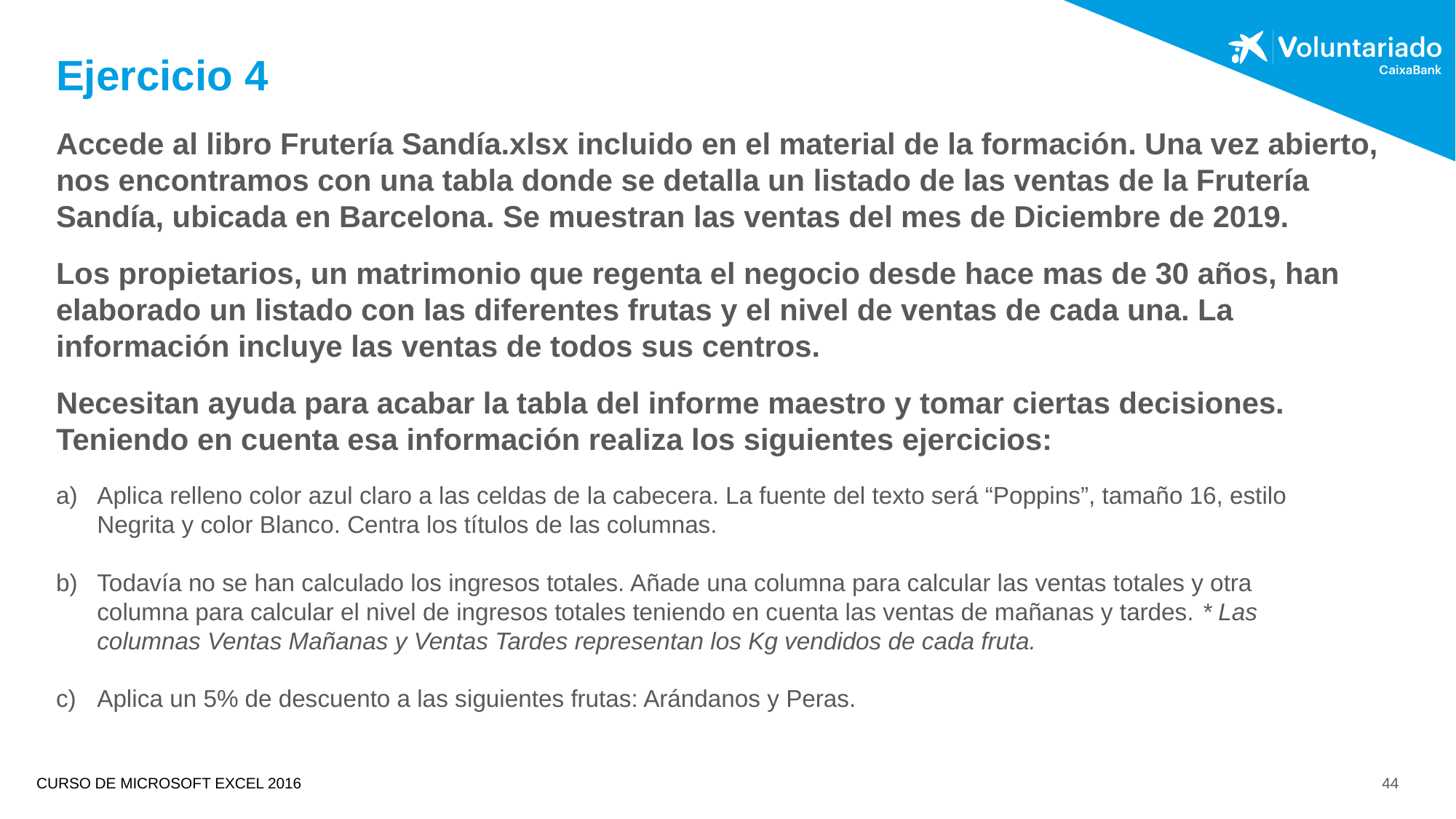

# Ejercicio 4
Accede al libro Frutería Sandía.xlsx incluido en el material de la formación. Una vez abierto, nos encontramos con una tabla donde se detalla un listado de las ventas de la Frutería Sandía, ubicada en Barcelona. Se muestran las ventas del mes de Diciembre de 2019.
Los propietarios, un matrimonio que regenta el negocio desde hace mas de 30 años, han elaborado un listado con las diferentes frutas y el nivel de ventas de cada una. La información incluye las ventas de todos sus centros.
Necesitan ayuda para acabar la tabla del informe maestro y tomar ciertas decisiones. Teniendo en cuenta esa información realiza los siguientes ejercicios:
Aplica relleno color azul claro a las celdas de la cabecera. La fuente del texto será “Poppins”, tamaño 16, estilo Negrita y color Blanco. Centra los títulos de las columnas.

Todavía no se han calculado los ingresos totales. Añade una columna para calcular las ventas totales y otra columna para calcular el nivel de ingresos totales teniendo en cuenta las ventas de mañanas y tardes. * Las columnas Ventas Mañanas y Ventas Tardes representan los Kg vendidos de cada fruta.

Aplica un 5% de descuento a las siguientes frutas: Arándanos y Peras.